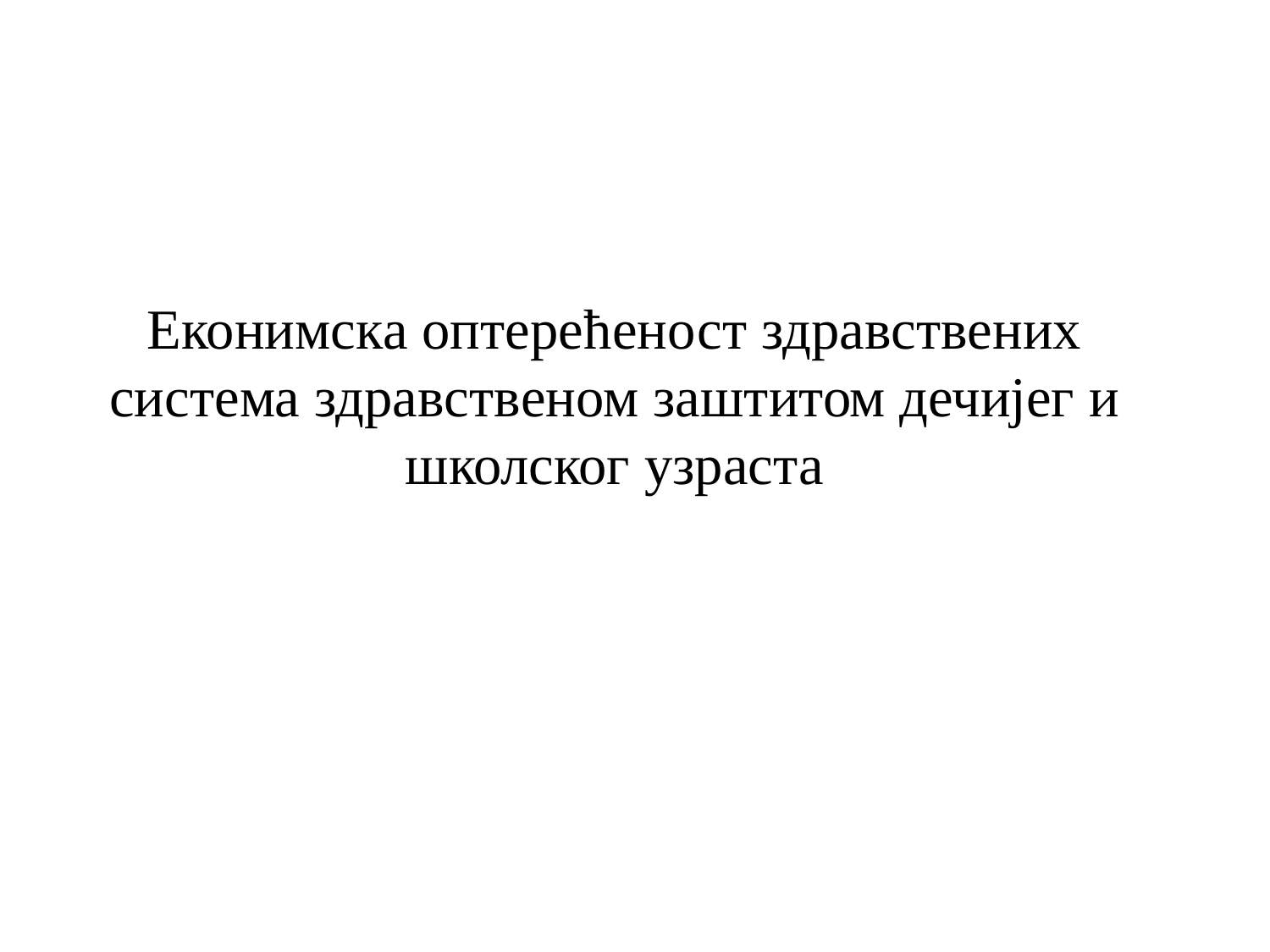

Еконимска оптерећеност здравствених система здравственом заштитом дечијег и школског узраста